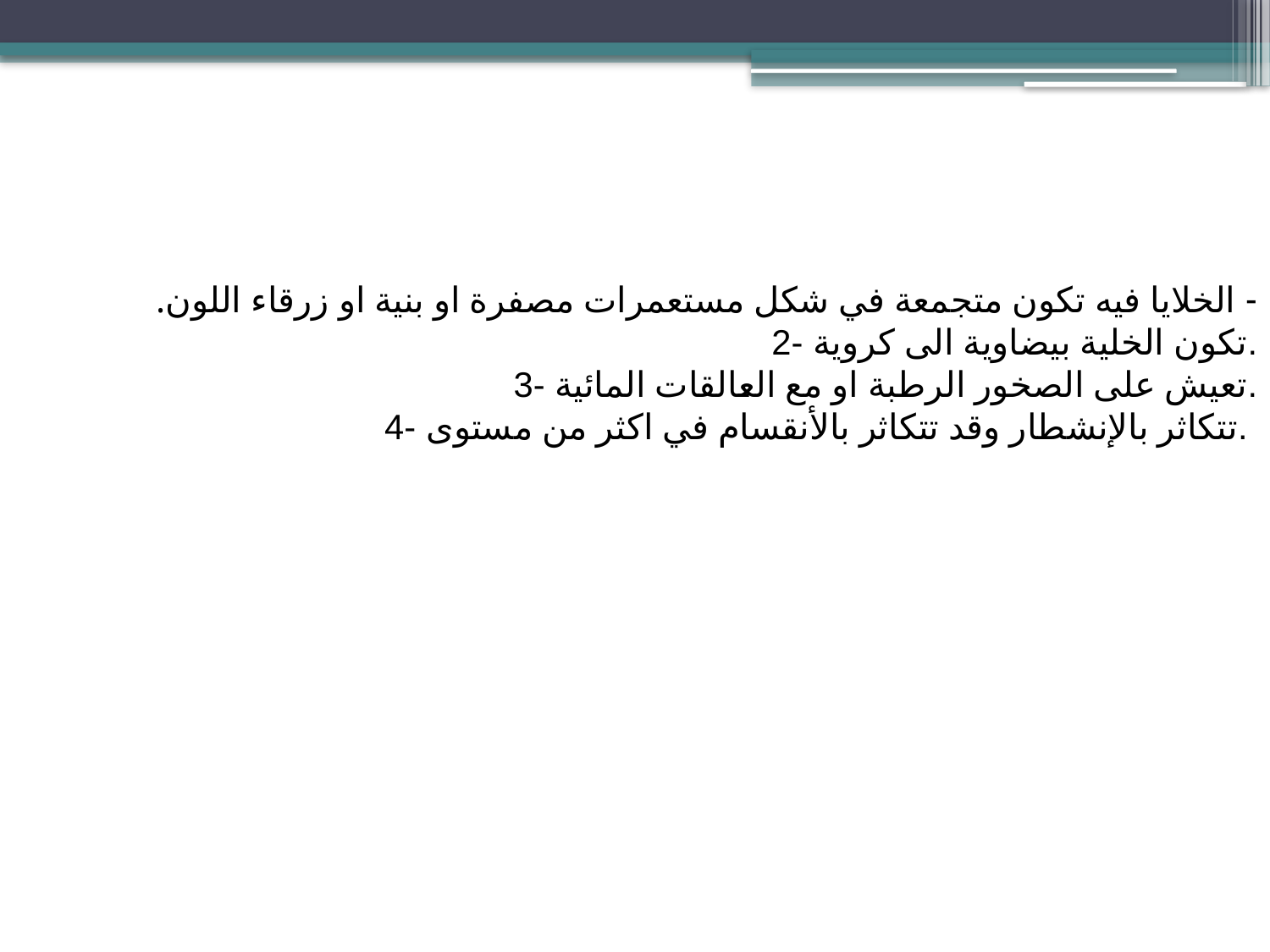

- الخلايا فيه تكون متجمعة في شكل مستعمرات مصفرة او بنية او زرقاء اللون.
2- تكون الخلية بيضاوية الى كروية.
3- تعيش على الصخور الرطبة او مع العالقات المائية.
4- تتكاثر بالإنشطار وقد تتكاثر بالأنقسام في اكثر من مستوى.